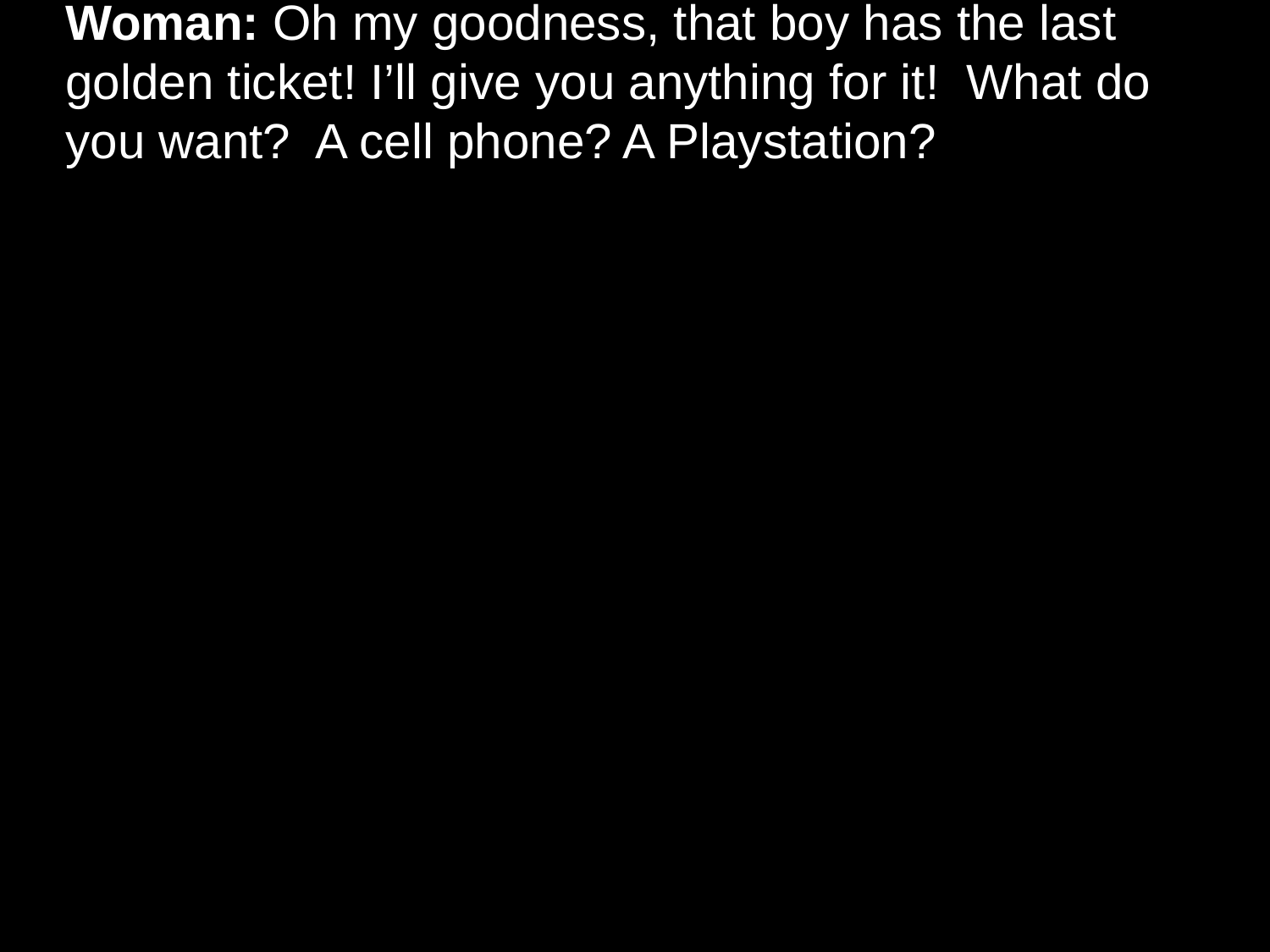

# Woman: Oh my goodness, that boy has the last golden ticket! I’ll give you anything for it!  What do you want?  A cell phone? A Playstation?